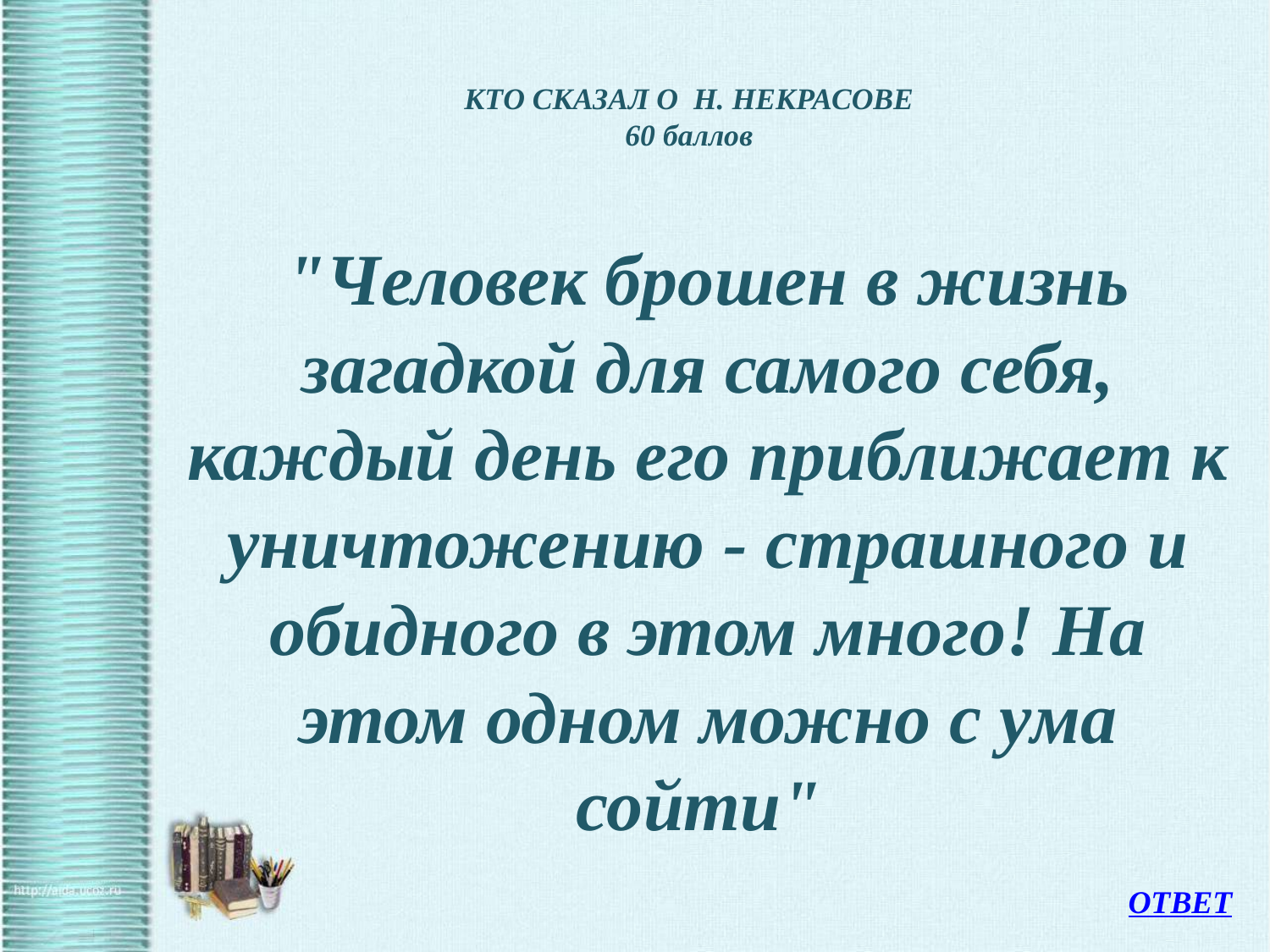

# КТО СКАЗАЛ О  Н. НЕКРАСОВЕ 60 баллов
	"Человек брошен в жизнь загадкой для самого себя, каждый день его приближает к уничтожению - страшного и обидного в этом много! На этом одном можно с ума сойти"

ОТВЕТ